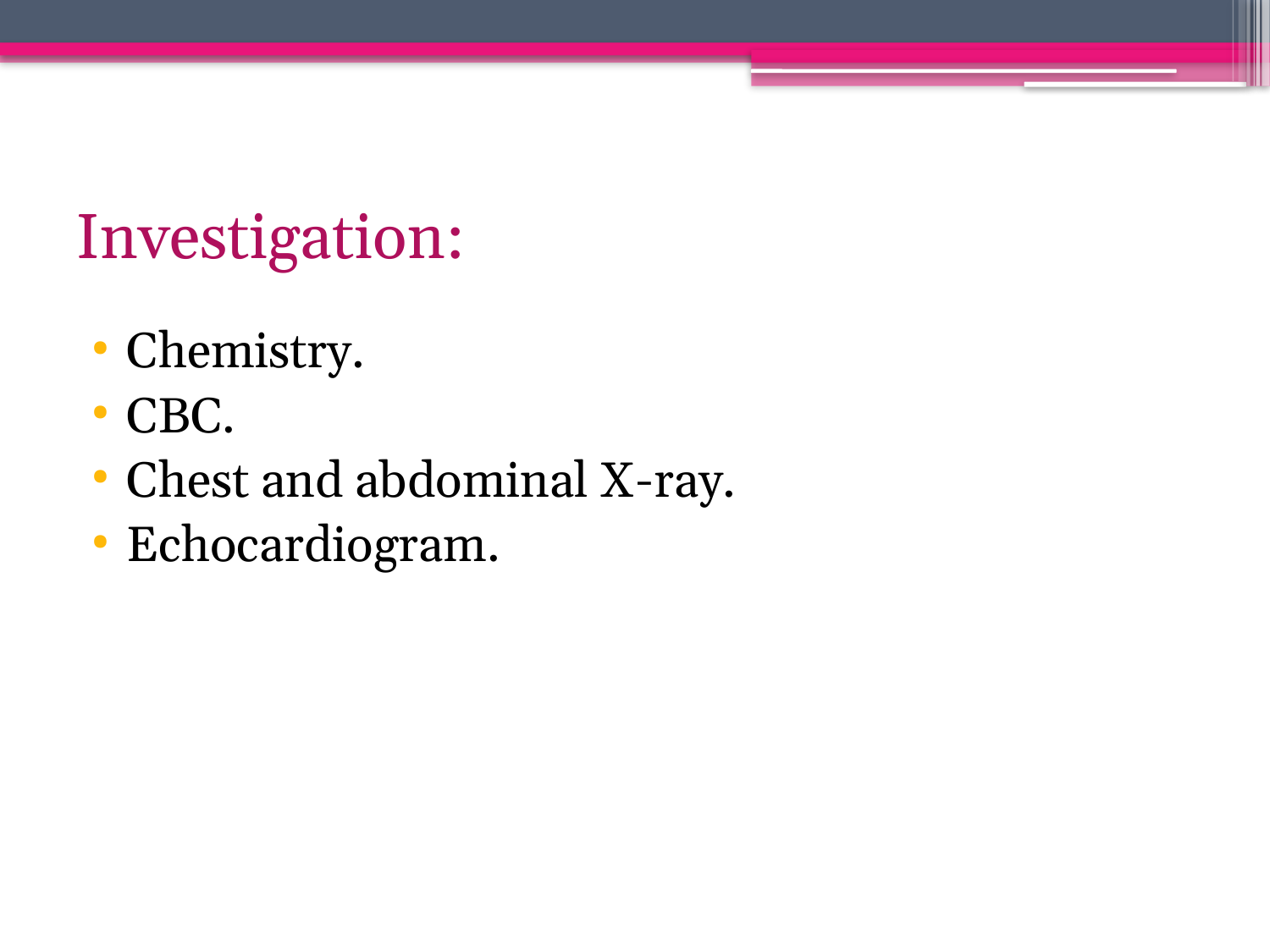

# Investigation:
Chemistry.
CBC.
Chest and abdominal X-ray.
Echocardiogram.